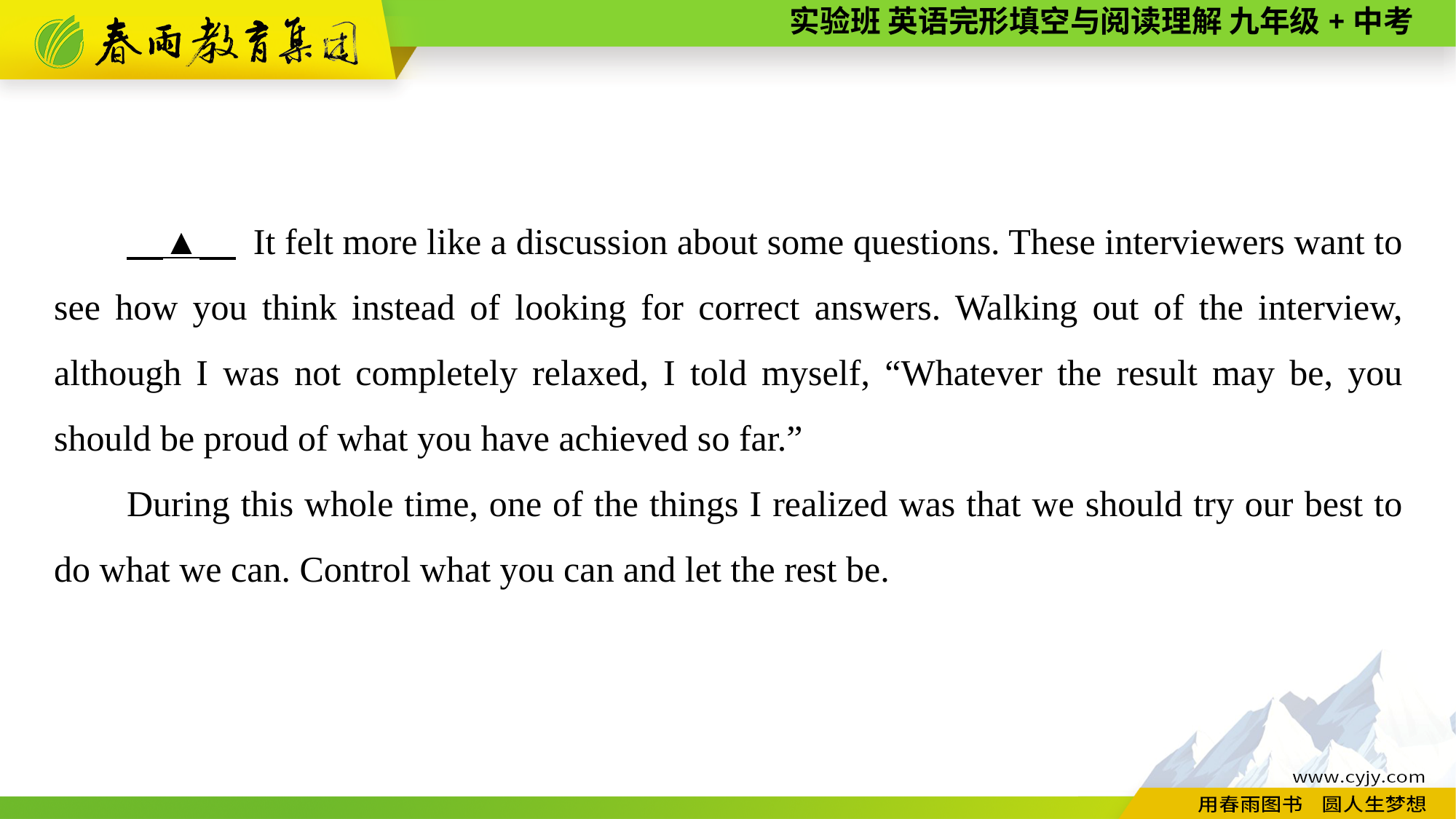

▲　 It felt more like a discussion about some questions. These interviewers want to see how you think instead of looking for correct answers. Walking out of the interview, although I was not completely relaxed, I told myself, “Whatever the result may be, you should be proud of what you have achieved so far.”
During this whole time, one of the things I realized was that we should try our best to do what we can. Control what you can and let the rest be.